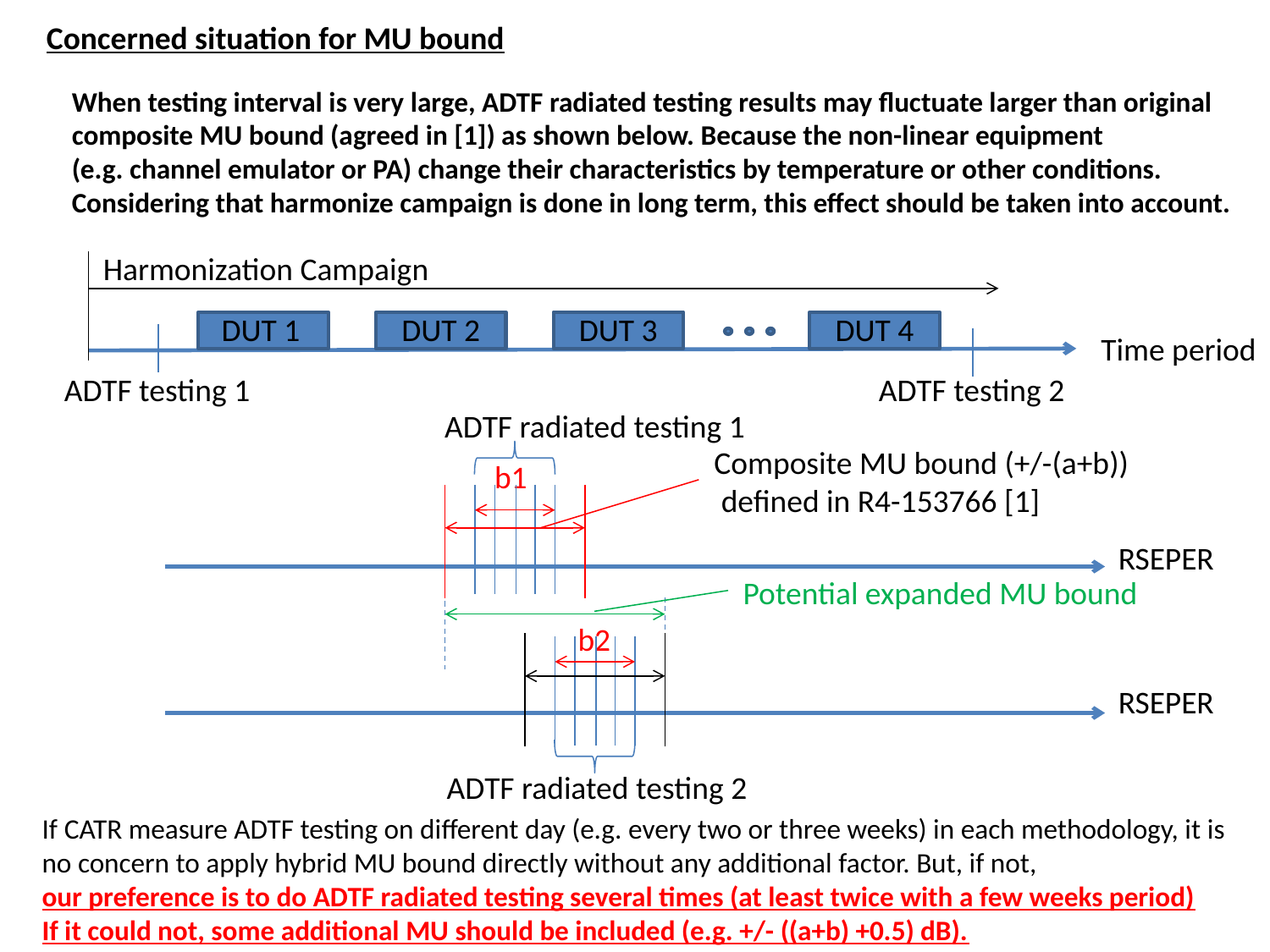

Concerned situation for MU bound
When testing interval is very large, ADTF radiated testing results may fluctuate larger than original
composite MU bound (agreed in [1]) as shown below. Because the non-linear equipment
(e.g. channel emulator or PA) change their characteristics by temperature or other conditions.
Considering that harmonize campaign is done in long term, this effect should be taken into account.
Harmonization Campaign
DUT 1
DUT 2
DUT 3
DUT 4

Time period

ADTF testing 1
ADTF testing 2
ADTF radiated testing 1

Composite MU bound (+/-(a+b))
 defined in R4-153766 [1]
b1
RSEPER
Potential expanded MU bound
b2
RSEPER

ADTF radiated testing 2
If CATR measure ADTF testing on different day (e.g. every two or three weeks) in each methodology, it is no concern to apply hybrid MU bound directly without any additional factor. But, if not,
our preference is to do ADTF radiated testing several times (at least twice with a few weeks period)
If it could not, some additional MU should be included (e.g. +/- ((a+b) +0.5) dB).